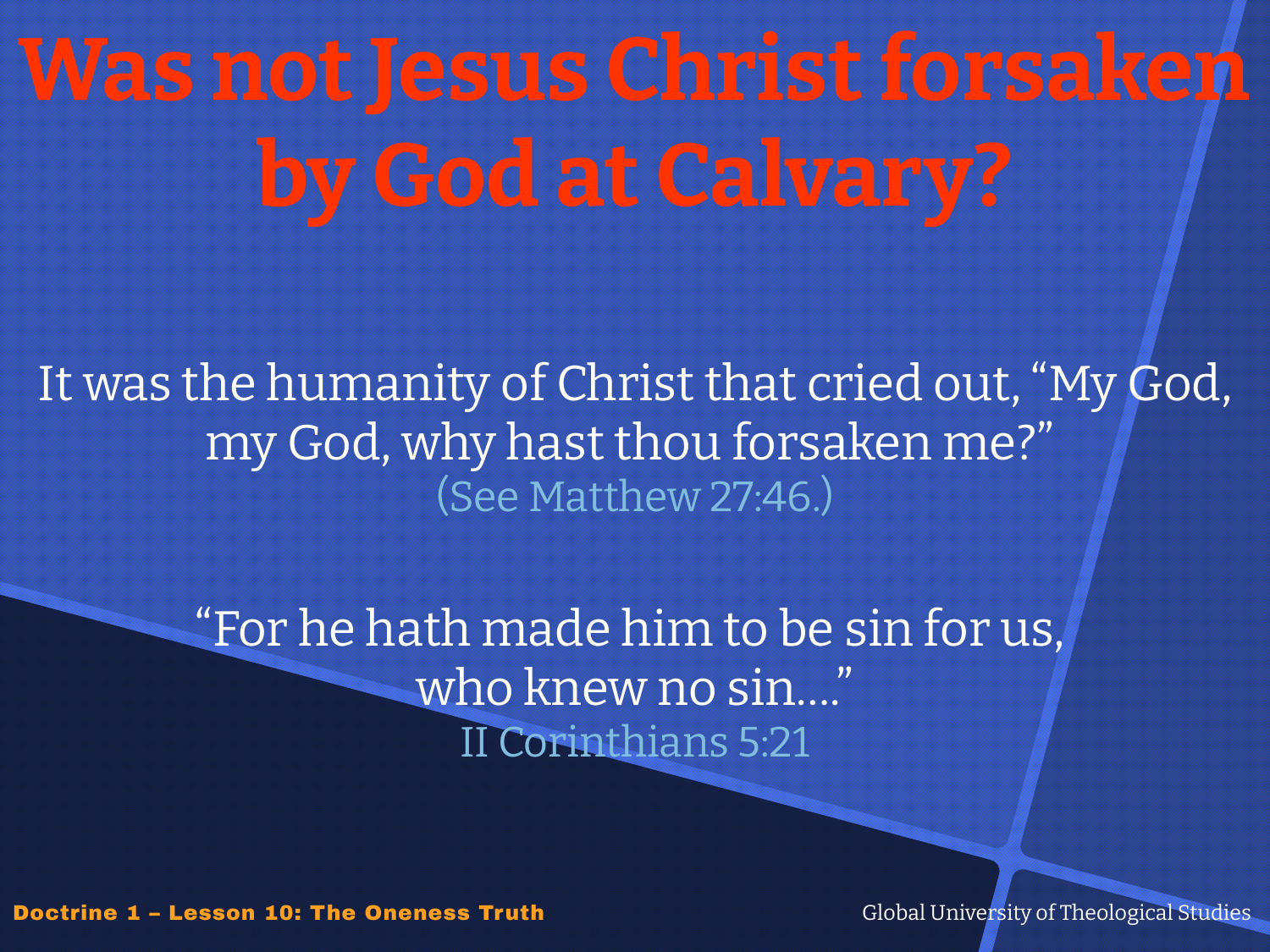

Was not Jesus Christ forsaken by God at Calvary?
It was the humanity of Christ that cried out, “My God, my God, why hast thou forsaken me?”
(See Matthew 27:46.)
“For he hath made him to be sin for us,
who knew no sin….”
II Corinthians 5:21
Doctrine 1 – Lesson 10: The Oneness Truth                                        Global University of Theological Studies